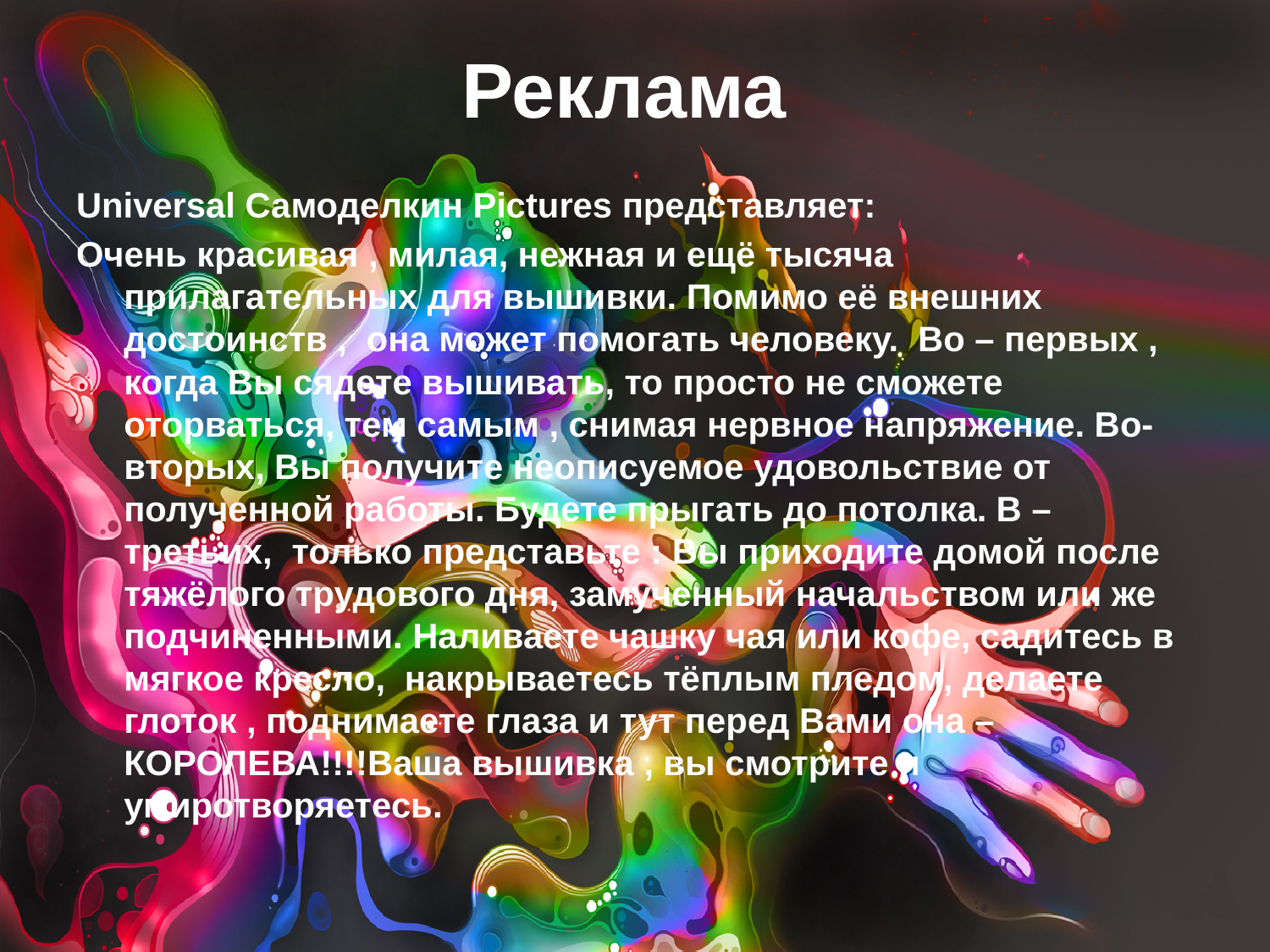

# Реклама
Universal Самоделкин Pictures представляет:
Очень красивая , милая, нежная и ещё тысяча прилагательных для вышивки. Помимо её внешних достоинств ,  она может помогать человеку.  Во – первых , когда Вы сядете вышивать, то просто не сможете оторваться, тем самым , снимая нервное напряжение. Во-вторых, Вы получите неописуемое удовольствие от полученной работы. Будете прыгать до потолка. В – третьих,  только представьте : Вы приходите домой после тяжёлого трудового дня, замученный начальством или же подчиненными. Наливаете чашку чая или кофе, садитесь в мягкое кресло,  накрываетесь тёплым пледом, делаете  глоток , поднимаете глаза и тут перед Вами она – КОРОЛЕВА!!!!Ваша вышивка , вы смотрите и умиротворяетесь.